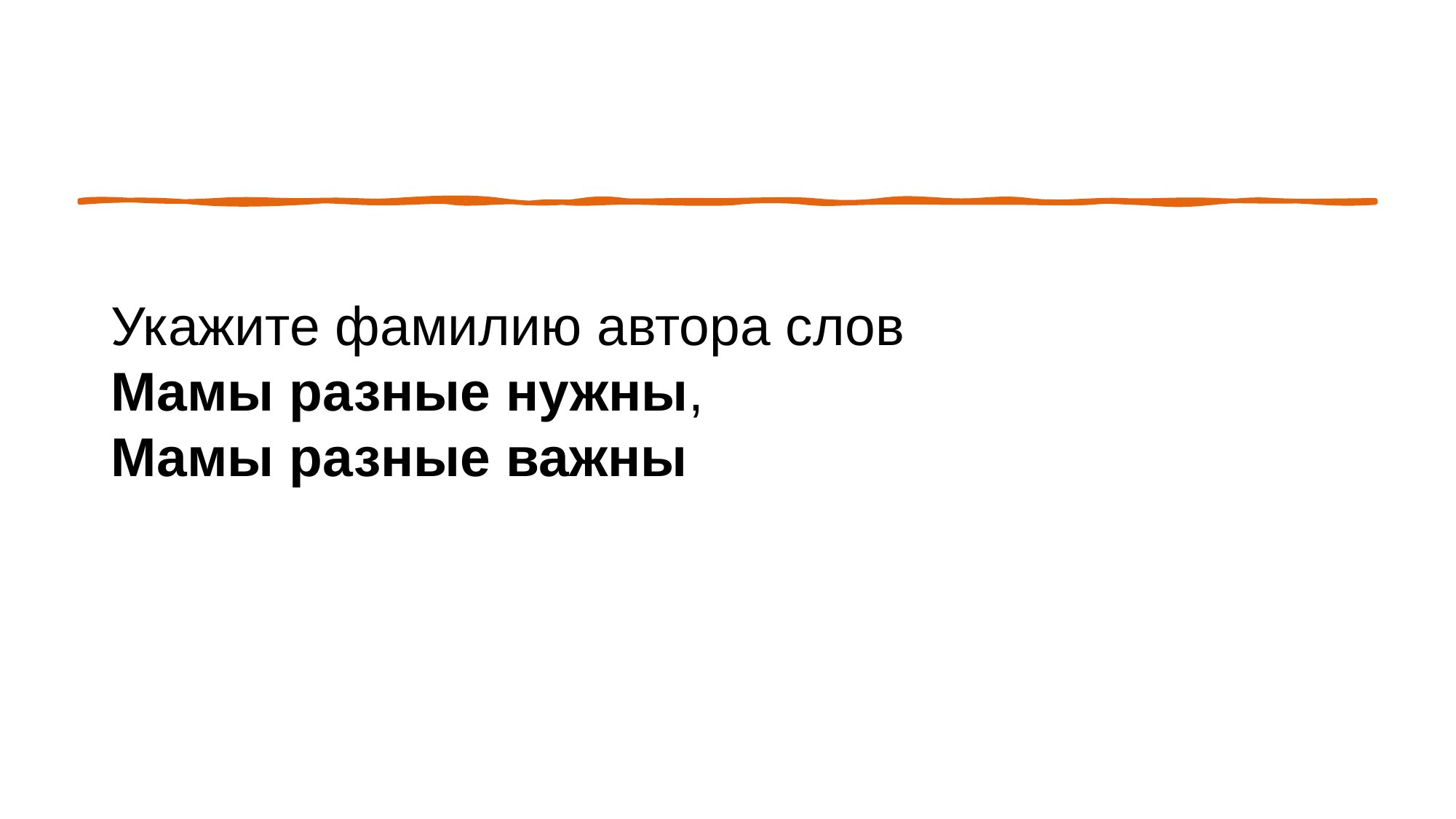

# Укажите фамилию автора слов Мамы разные нужны, Мамы разные важны